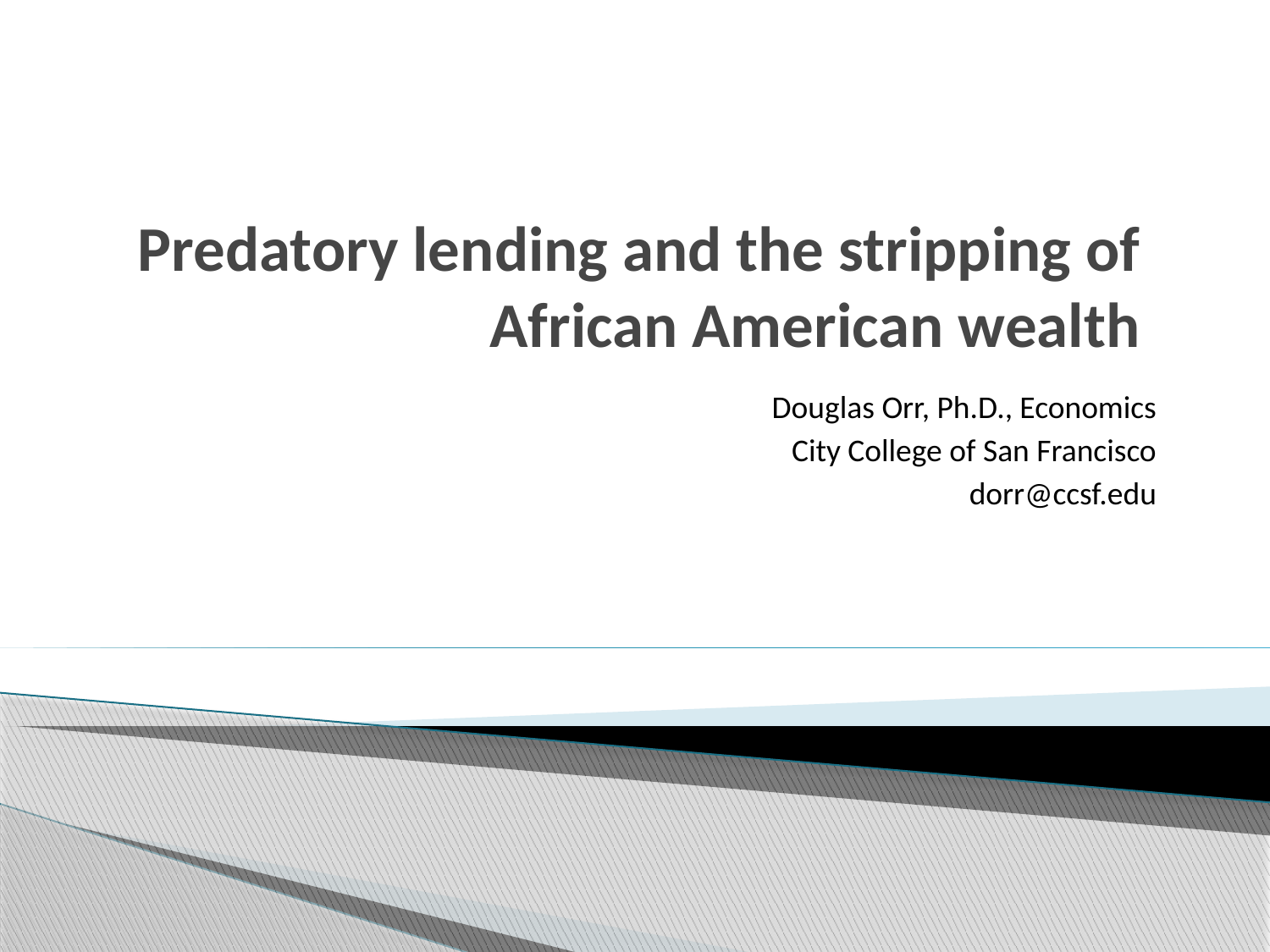

# Predatory lending and the stripping of African American wealth
Douglas Orr, Ph.D., Economics
City College of San Francisco
dorr@ccsf.edu